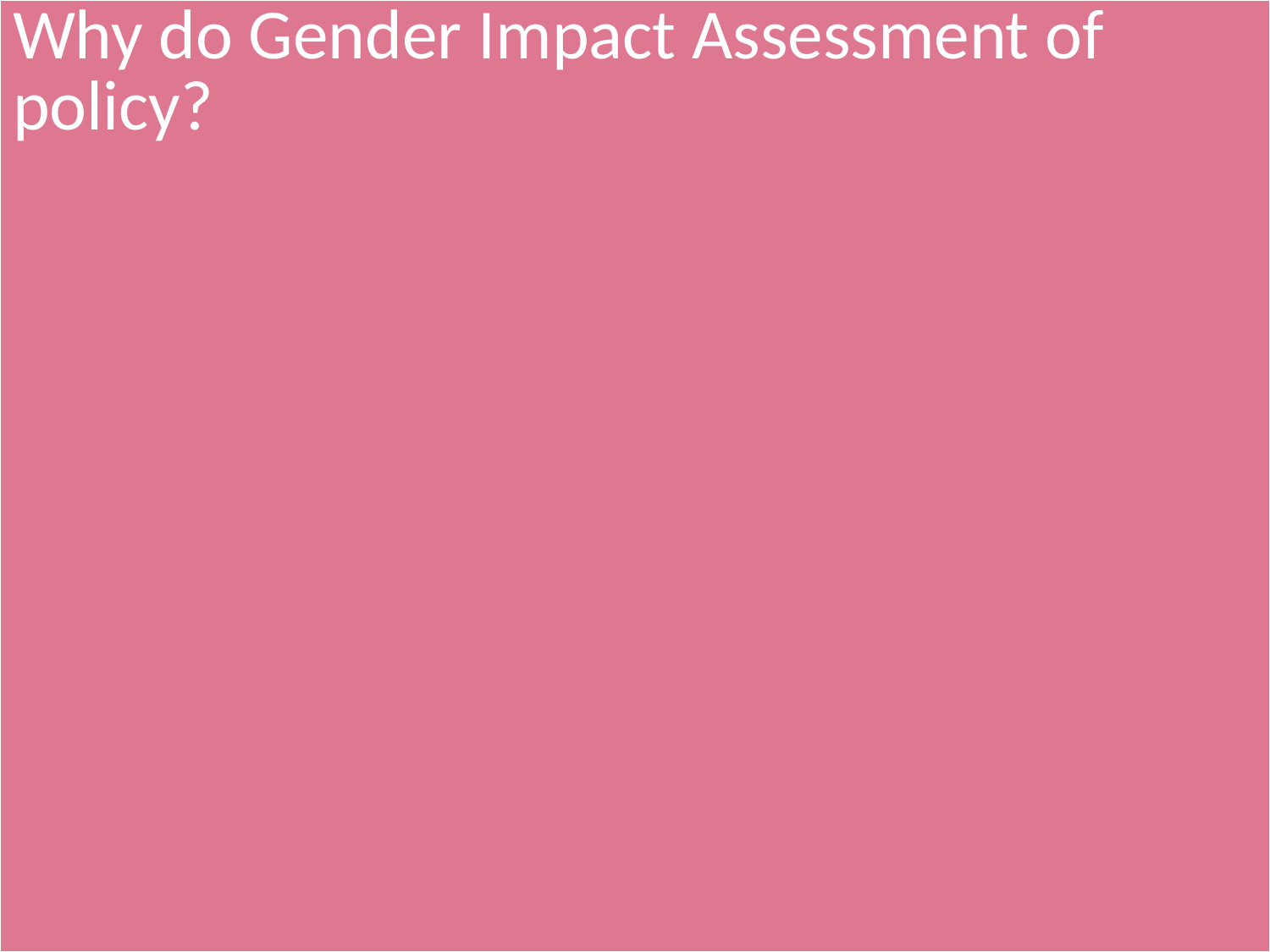

| Why do Gender Impact Assessment of policy? |
| --- |
#
Impact on living standards

Impact on living standards
Impact on time-use
Impact on employment